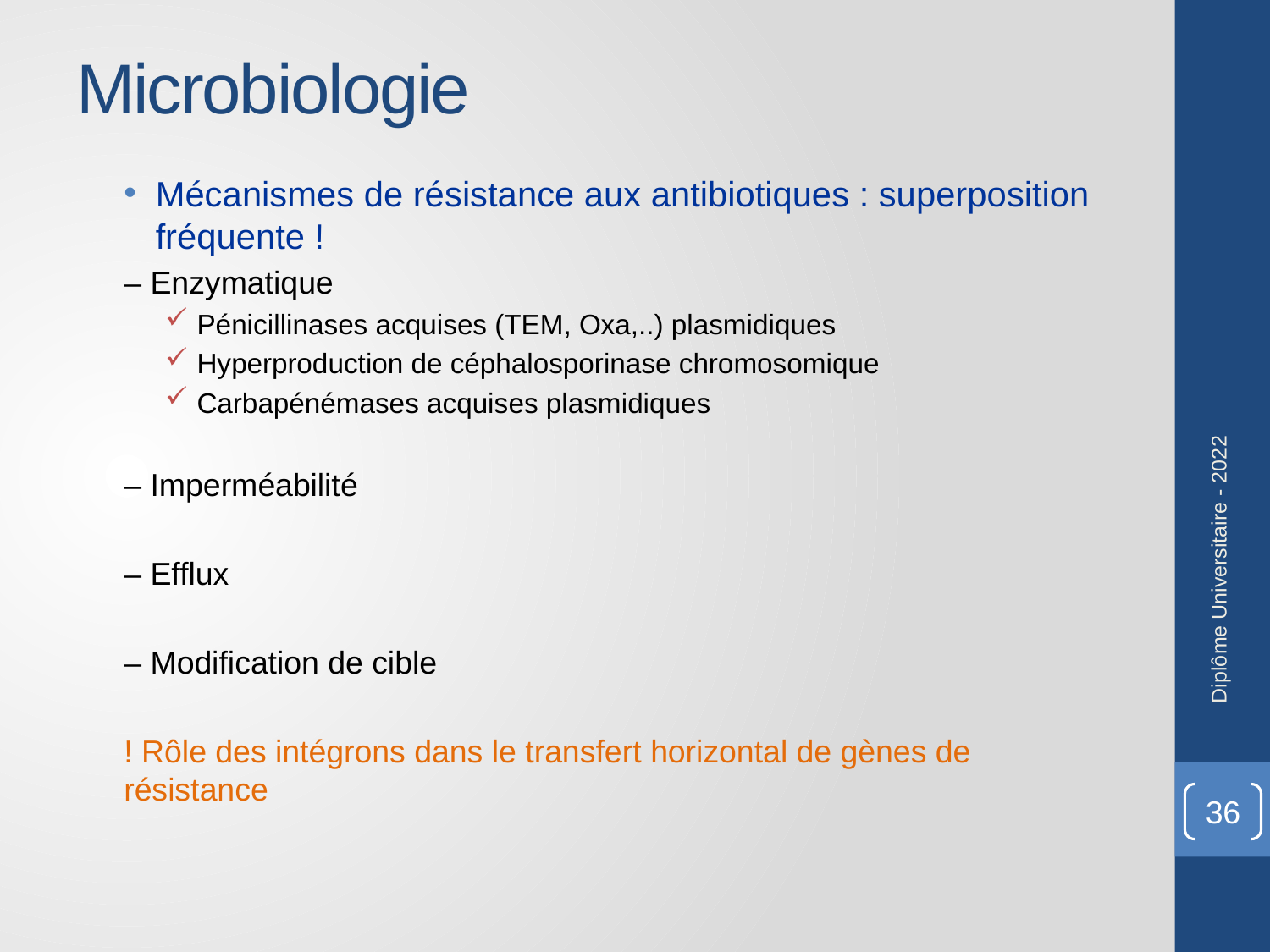

# Microbiologie
Mécanismes de résistance aux antibiotiques : superposition fréquente !
– Enzymatique
Pénicillinases acquises (TEM, Oxa,..) plasmidiques
Hyperproduction de céphalosporinase chromosomique
Carbapénémases acquises plasmidiques

– Imperméabilité

– Efflux

– Modification de cible

! Rôle des intégrons dans le transfert horizontal de gènes de résistance
Diplôme Universitaire - 2022
36